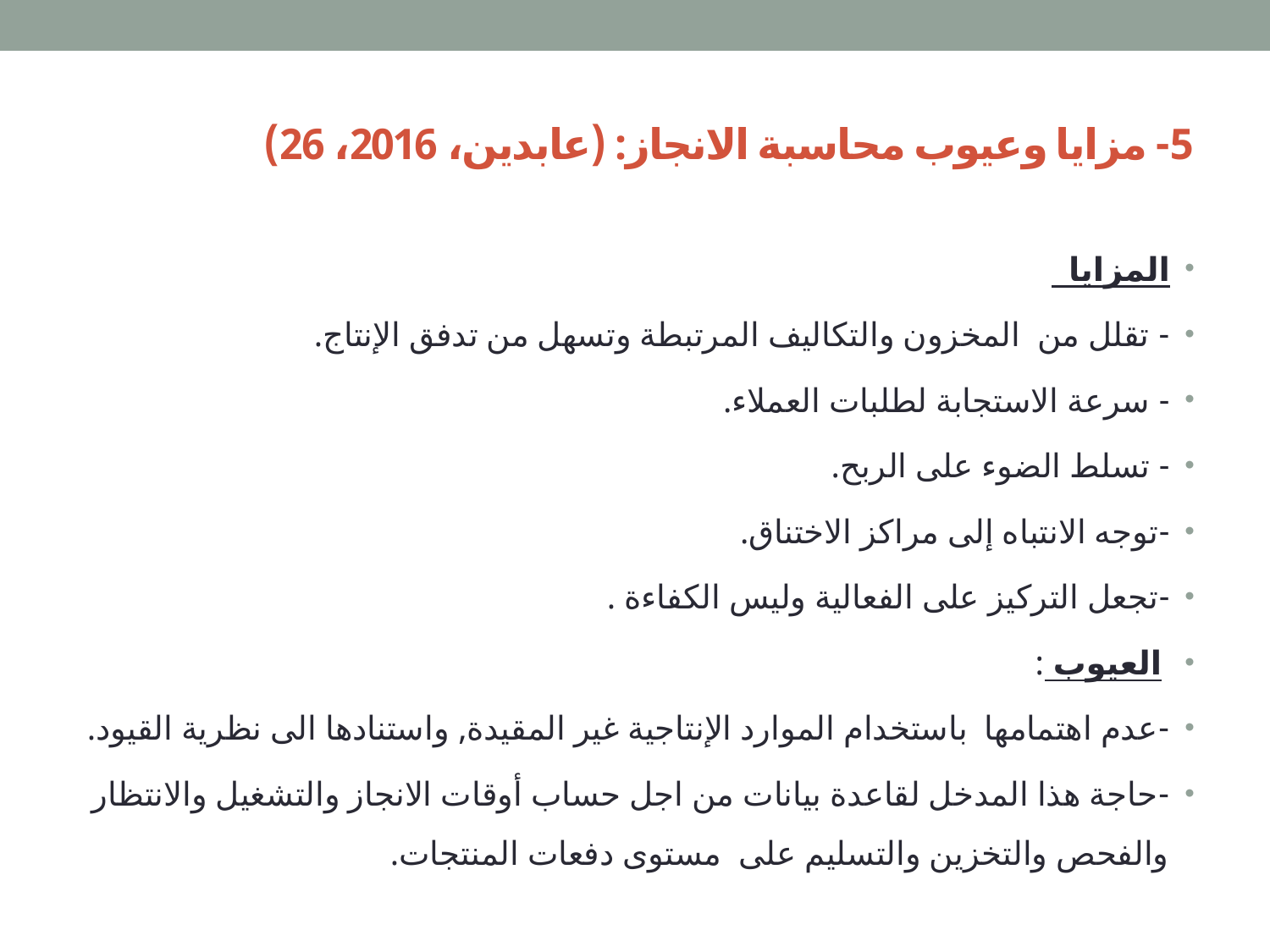

# 5- مزايا وعيوب محاسبة الانجاز: (عابدين، 2016، 26)
المزايا
- تقلل من  المخزون والتكاليف المرتبطة وتسهل من تدفق الإنتاج.
- سرعة الاستجابة لطلبات العملاء.
- تسلط الضوء على الربح.
-توجه الانتباه إلى مراكز الاختناق.
-تجعل التركيز على الفعالية وليس الكفاءة .
 العيوب :
-عدم اهتمامها  باستخدام الموارد الإنتاجية غير المقيدة, واستنادها الى نظرية القيود.
-حاجة هذا المدخل لقاعدة بيانات من اجل حساب أوقات الانجاز والتشغيل والانتظار والفحص والتخزين والتسليم على  مستوى دفعات المنتجات.